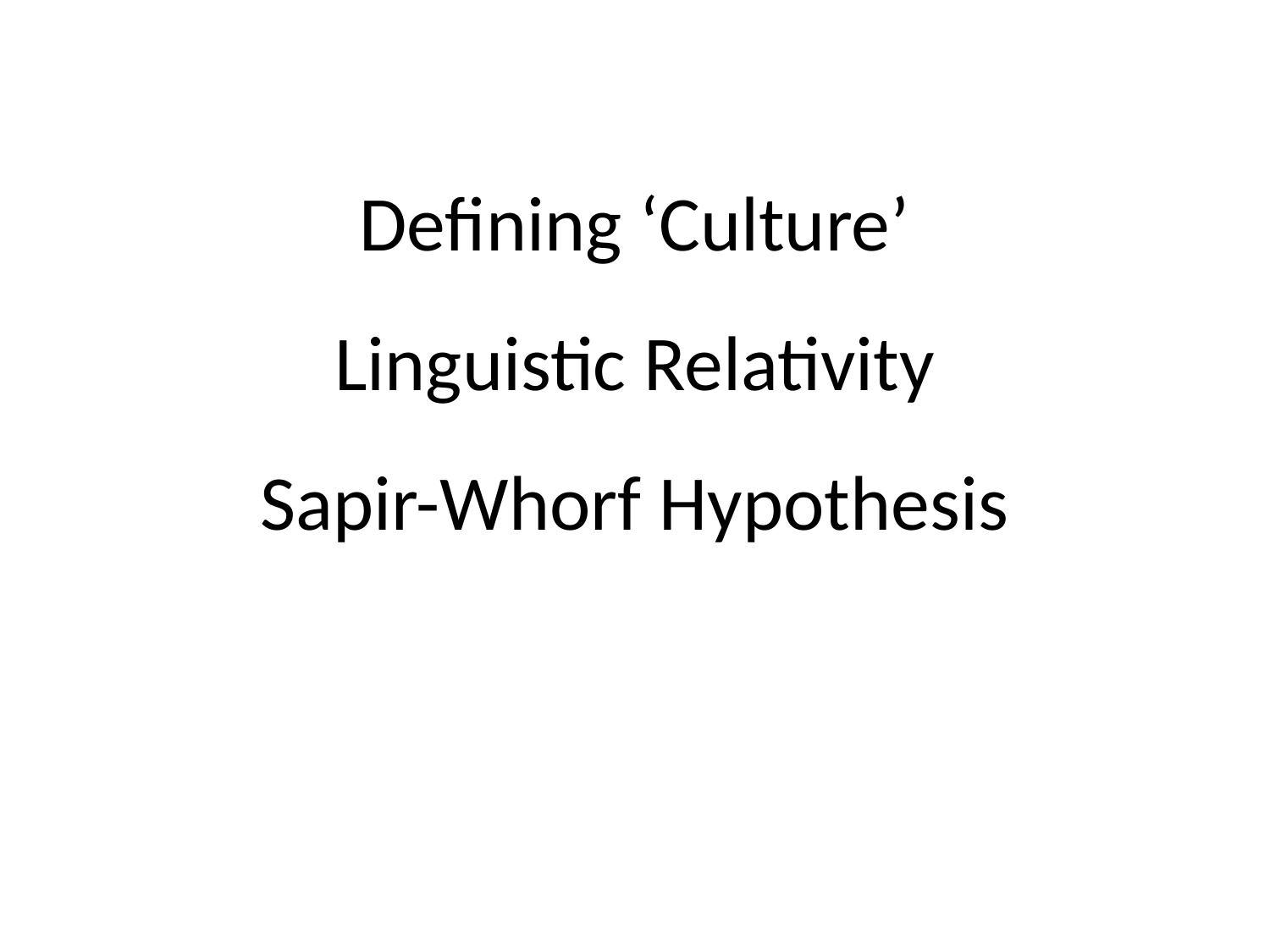

# Defining ‘Culture’ Linguistic Relativity Sapir-Whorf Hypothesis